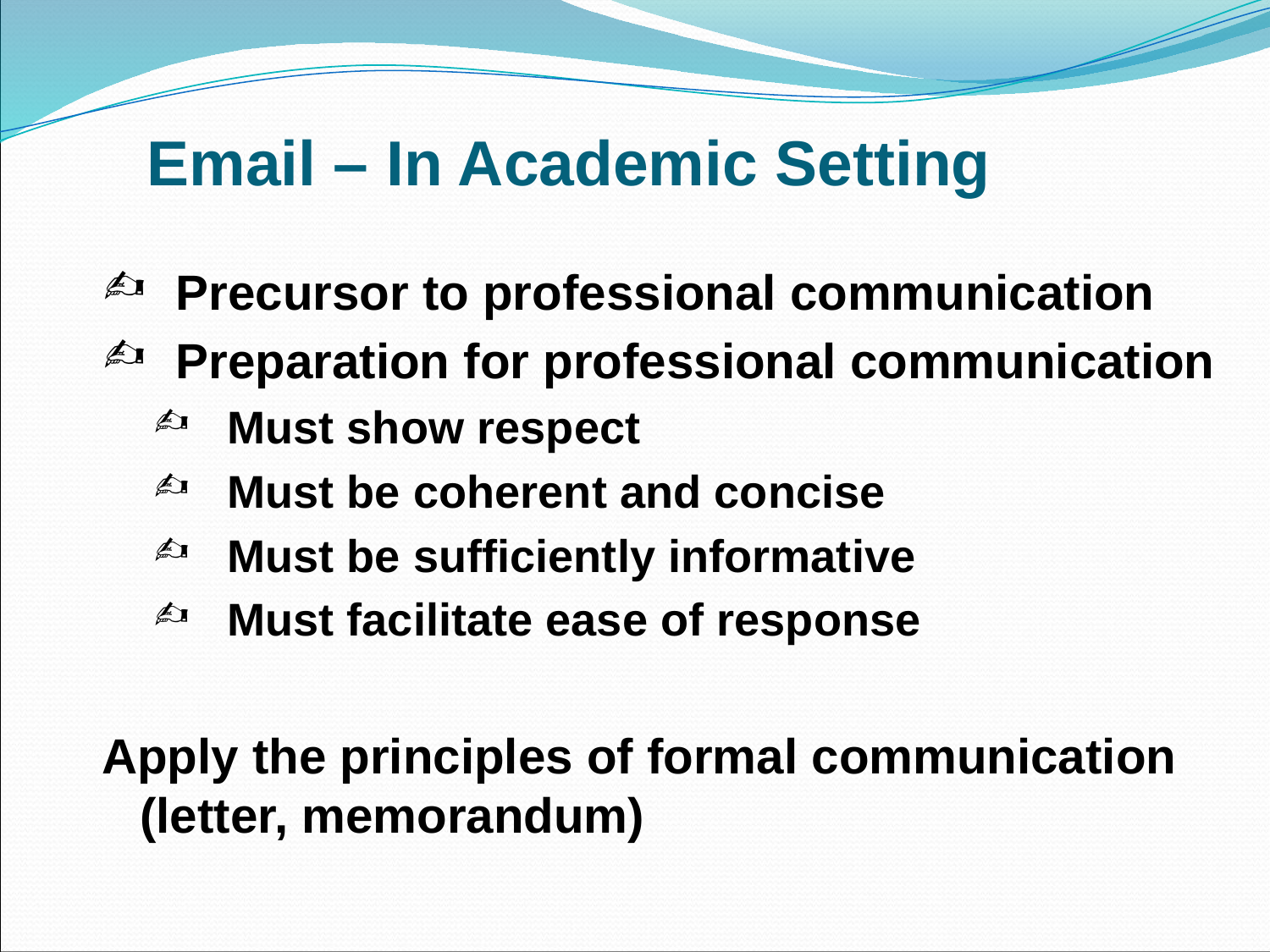

# Email – In Academic Setting
Precursor to professional communication
Preparation for professional communication
Must show respect
Must be coherent and concise
Must be sufficiently informative
Must facilitate ease of response

Apply the principles of formal communication (letter, memorandum)